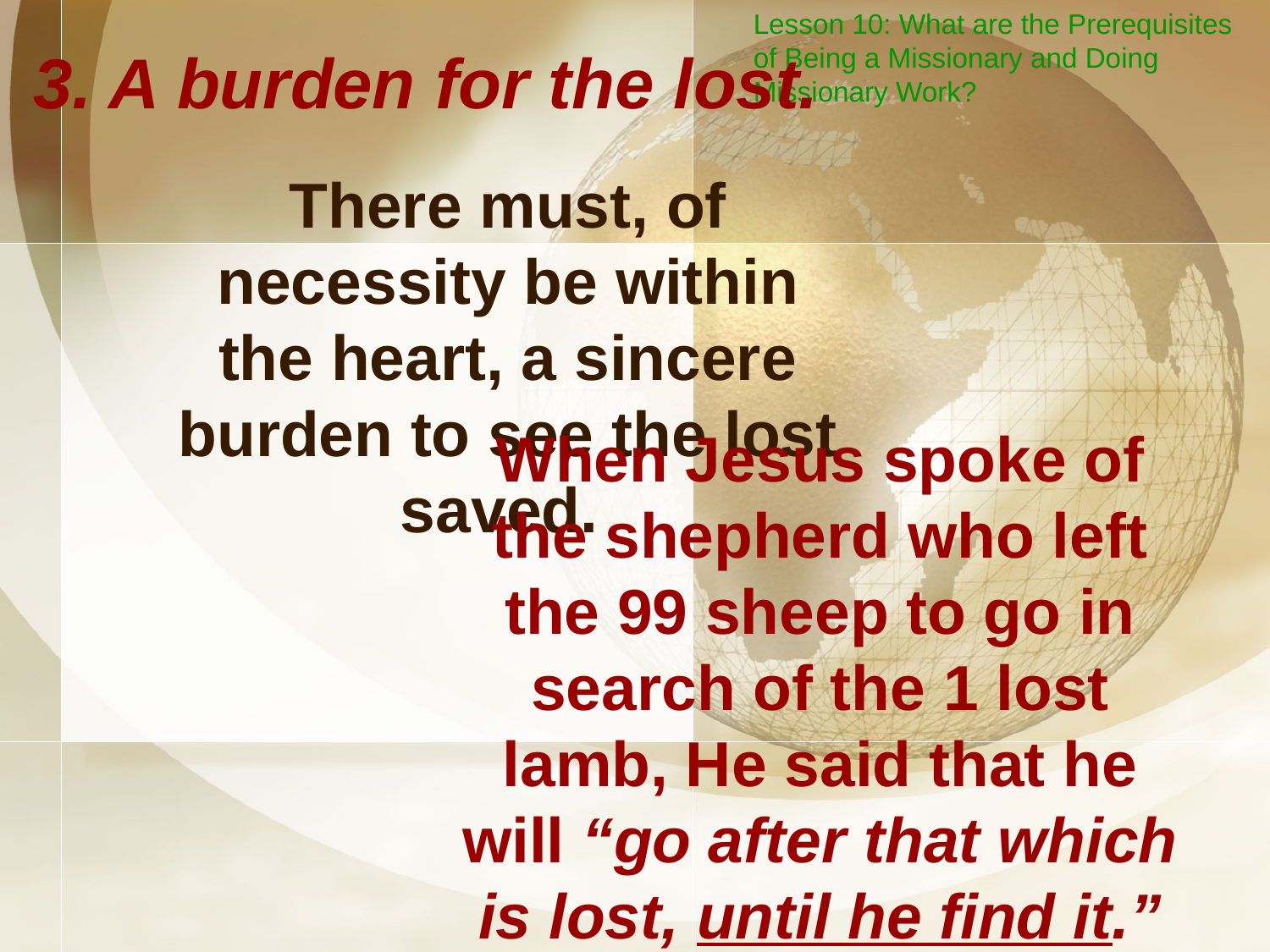

Lesson 10: What are the Prerequisites of Being a Missionary and Doing Missionary Work?
3. A burden for the lost.
There must, of necessity be within the heart, a sincere burden to see the lost saved.
When Jesus spoke of the shepherd who left the 99 sheep to go in search of the 1 lost lamb, He said that he will “go after that which is lost, until he find it.” (Luke 15:4)